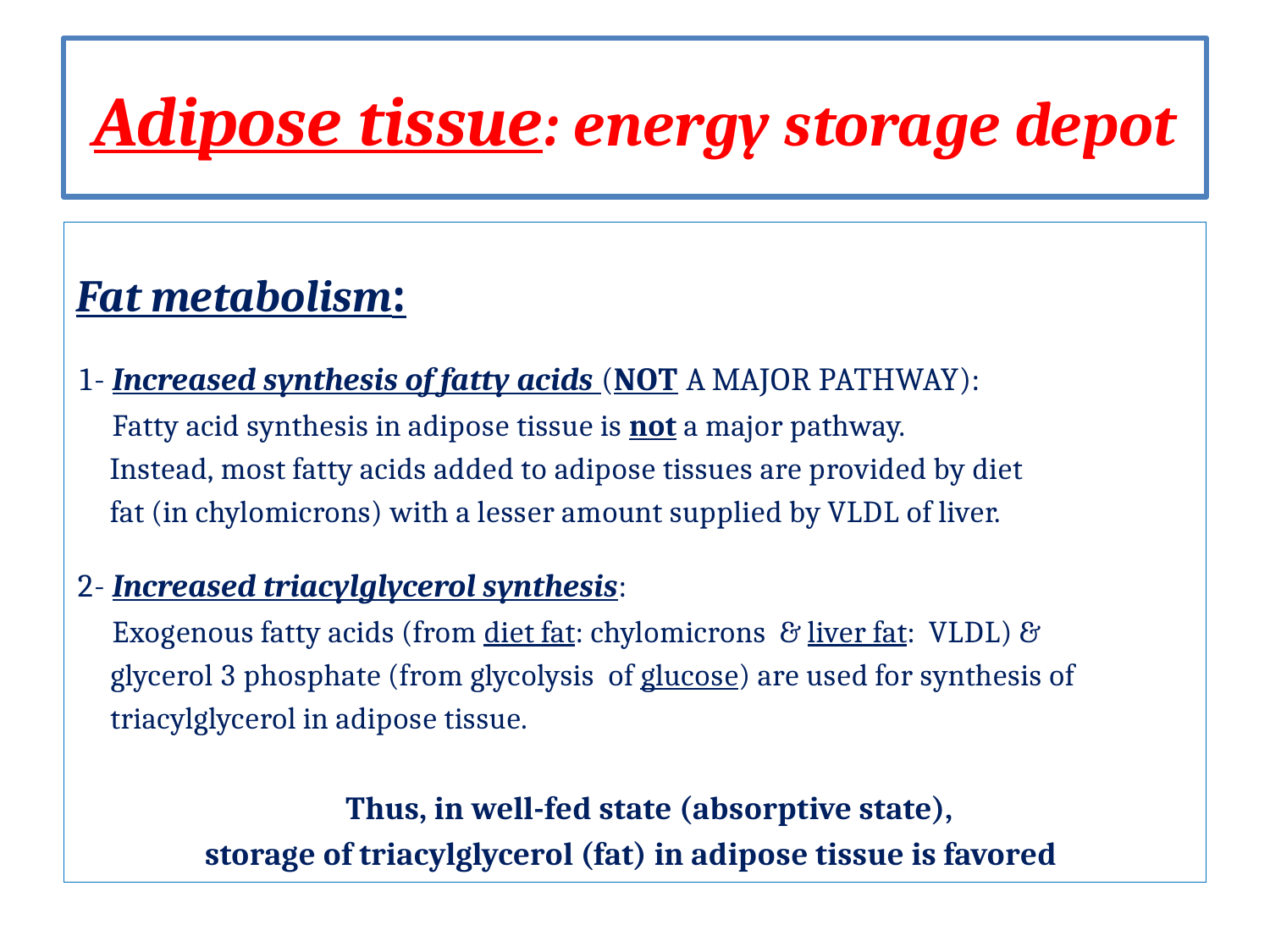

# Adipose tissue: energy storage depot

Fat metabolism:

1- Increased synthesis of fatty acids (NOT A MAJOR PATHWAY):
     Fatty acid synthesis in adipose tissue is not a major pathway.
     Instead, most fatty acids added to adipose tissues are provided by diet
     fat (in chylomicrons) with a lesser amount supplied by VLDL of liver.

2- Increased triacylglycerol synthesis:
     Exogenous fatty acids (from diet fat: chylomicrons  & liver fat:  VLDL) &
     glycerol 3 phosphate (from glycolysis  of glucose) are used for synthesis of
     triacylglycerol in adipose tissue.

     Thus, in well-fed state (absorptive state),
storage of triacylglycerol (fat) in adipose tissue is favored